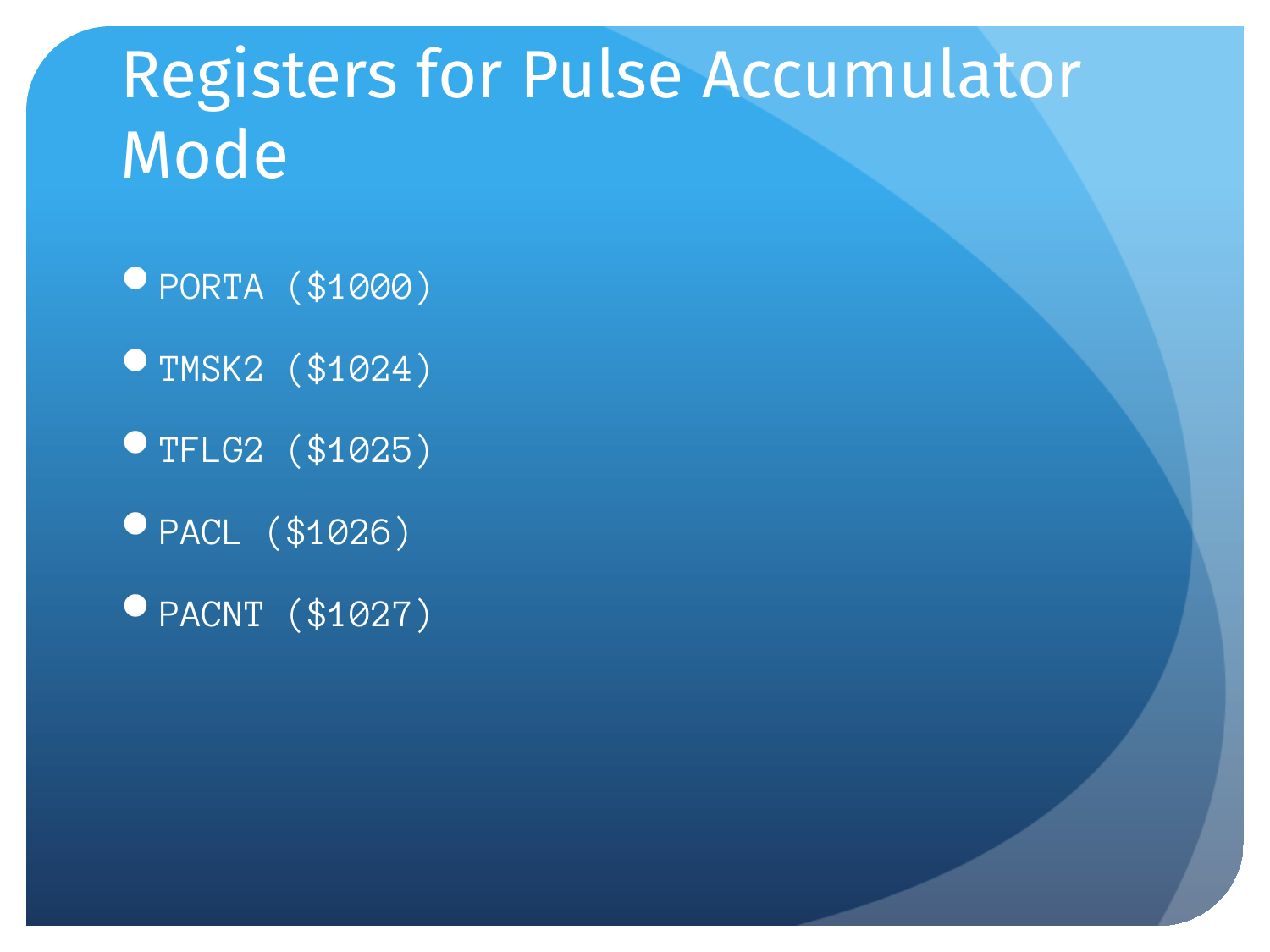

# Registers for Pulse Accumulator Mode
PORTA ($1000)
TMSK2 ($1024)
TFLG2 ($1025)
PACL ($1026)
PACNT ($1027)